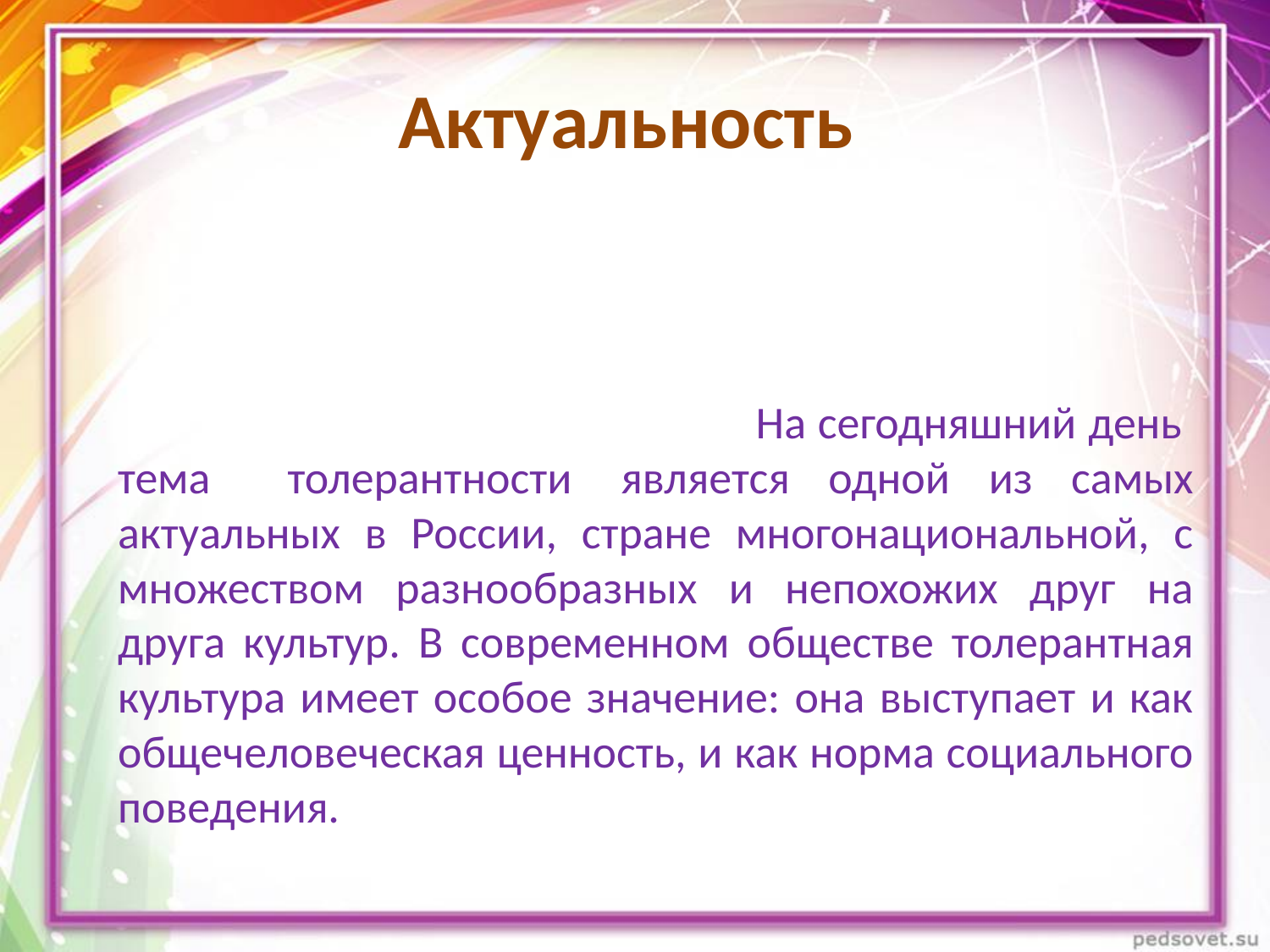

# Актуальность
                                                                                                                                                                                                                                                                                                                                                                                  На сегодняшний день  тема  толерантности  является одной из самых актуальных в России, стране многонациональной, с множеством разнообразных и непохожих друг на друга культур. В современном обществе толерантная культура имеет особое значение: она выступает и как общечеловеческая ценность, и как норма социального поведения.